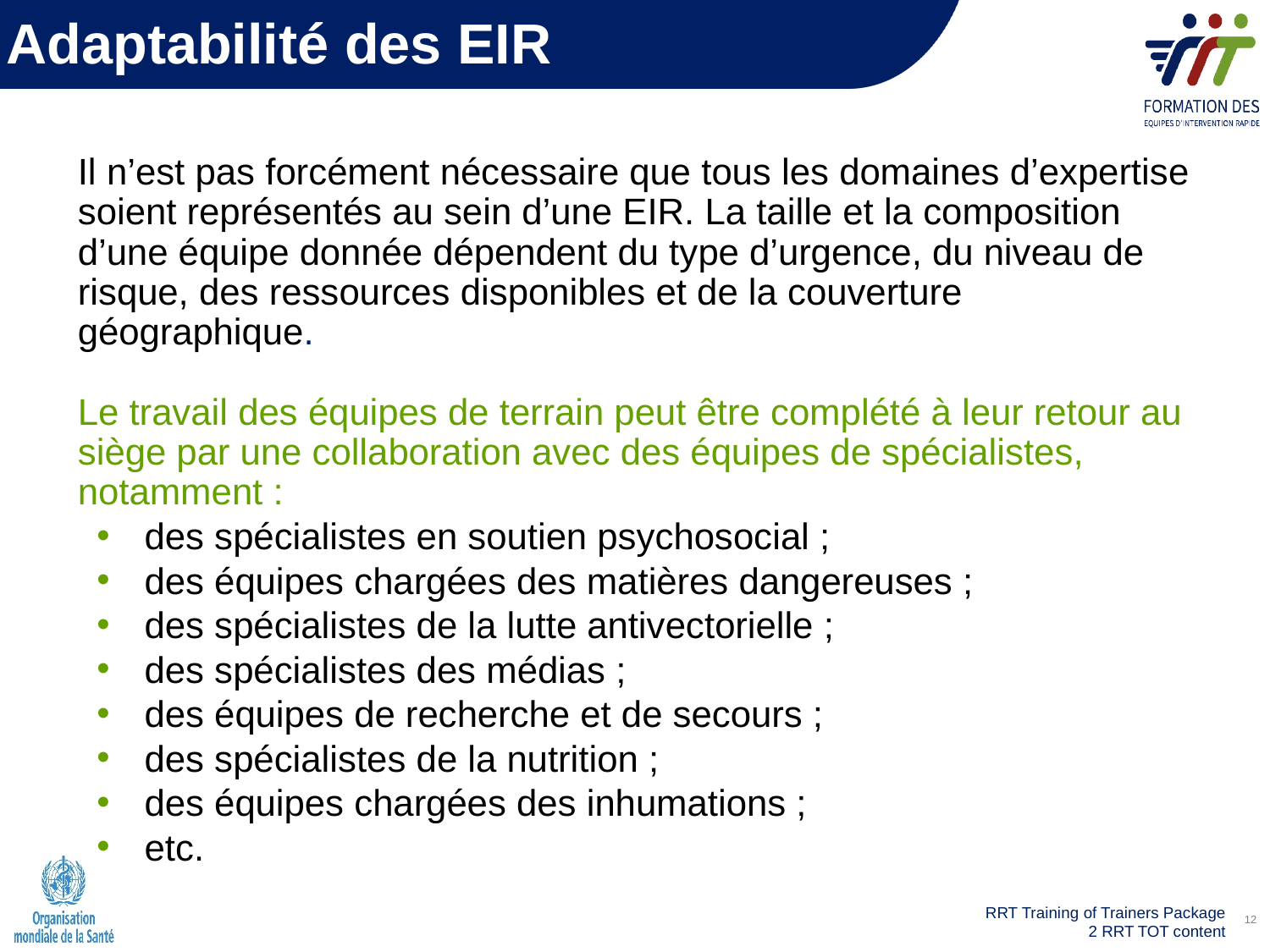

Adaptabilité des EIR
Il n’est pas forcément nécessaire que tous les domaines d’expertise soient représentés au sein d’une EIR. La taille et la composition d’une équipe donnée dépendent du type d’urgence, du niveau de risque, des ressources disponibles et de la couverture géographique.

Le travail des équipes de terrain peut être complété à leur retour au siège par une collaboration avec des équipes de spécialistes, notamment :
des spécialistes en soutien psychosocial ;
des équipes chargées des matières dangereuses ;
des spécialistes de la lutte antivectorielle ;
des spécialistes des médias ;
des équipes de recherche et de secours ;
des spécialistes de la nutrition ;
des équipes chargées des inhumations ;
etc.